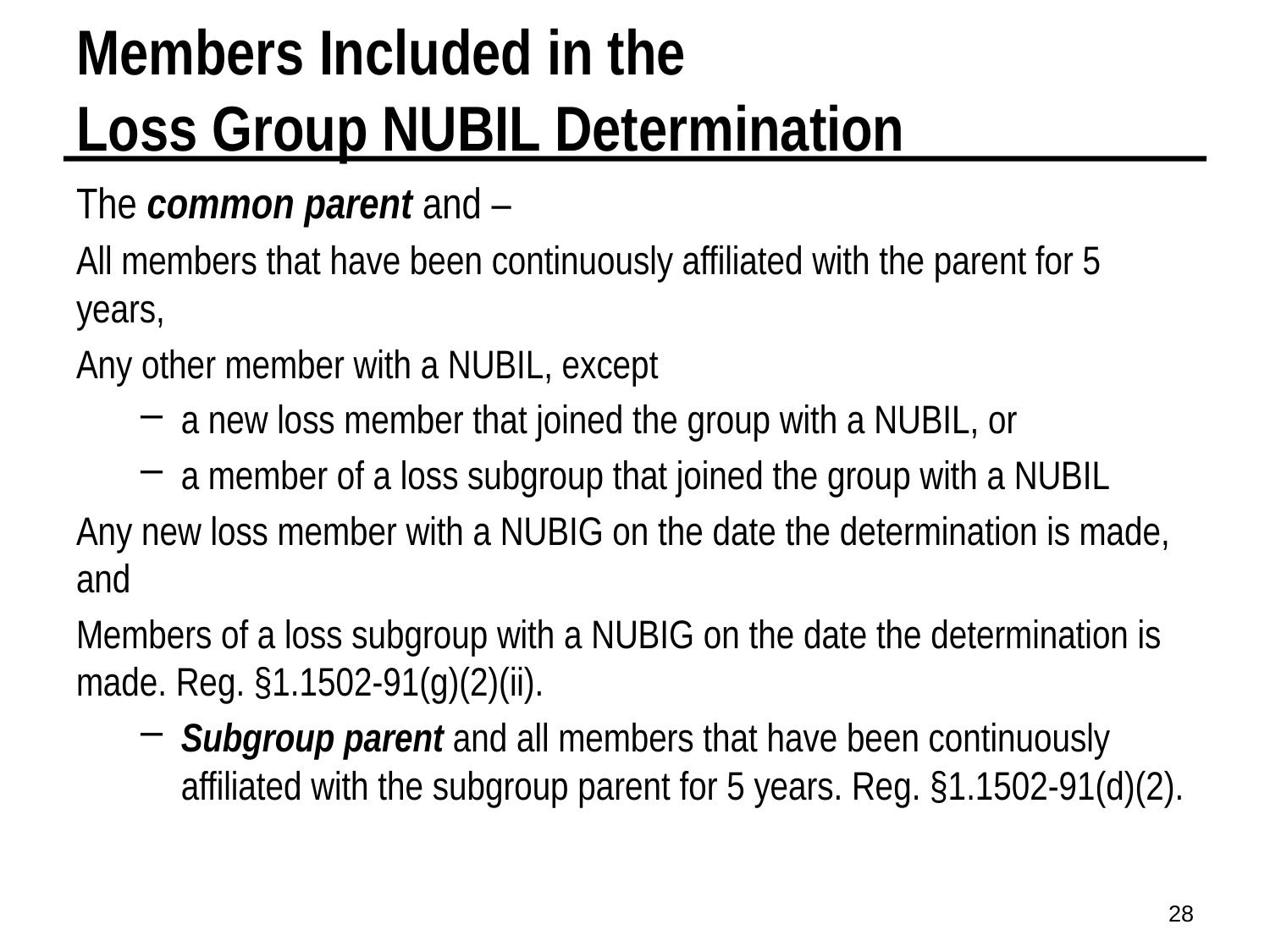

Members Included in the
Loss Group NUBIL Determination
The common parent and –
All members that have been continuously affiliated with the parent for 5 years,
Any other member with a NUBIL, except
a new loss member that joined the group with a NUBIL, or
a member of a loss subgroup that joined the group with a NUBIL
Any new loss member with a NUBIG on the date the determination is made, and
Members of a loss subgroup with a NUBIG on the date the determination is made. Reg. §1.1502-91(g)(2)(ii).
Subgroup parent and all members that have been continuously affiliated with the subgroup parent for 5 years. Reg. §1.1502-91(d)(2).

28